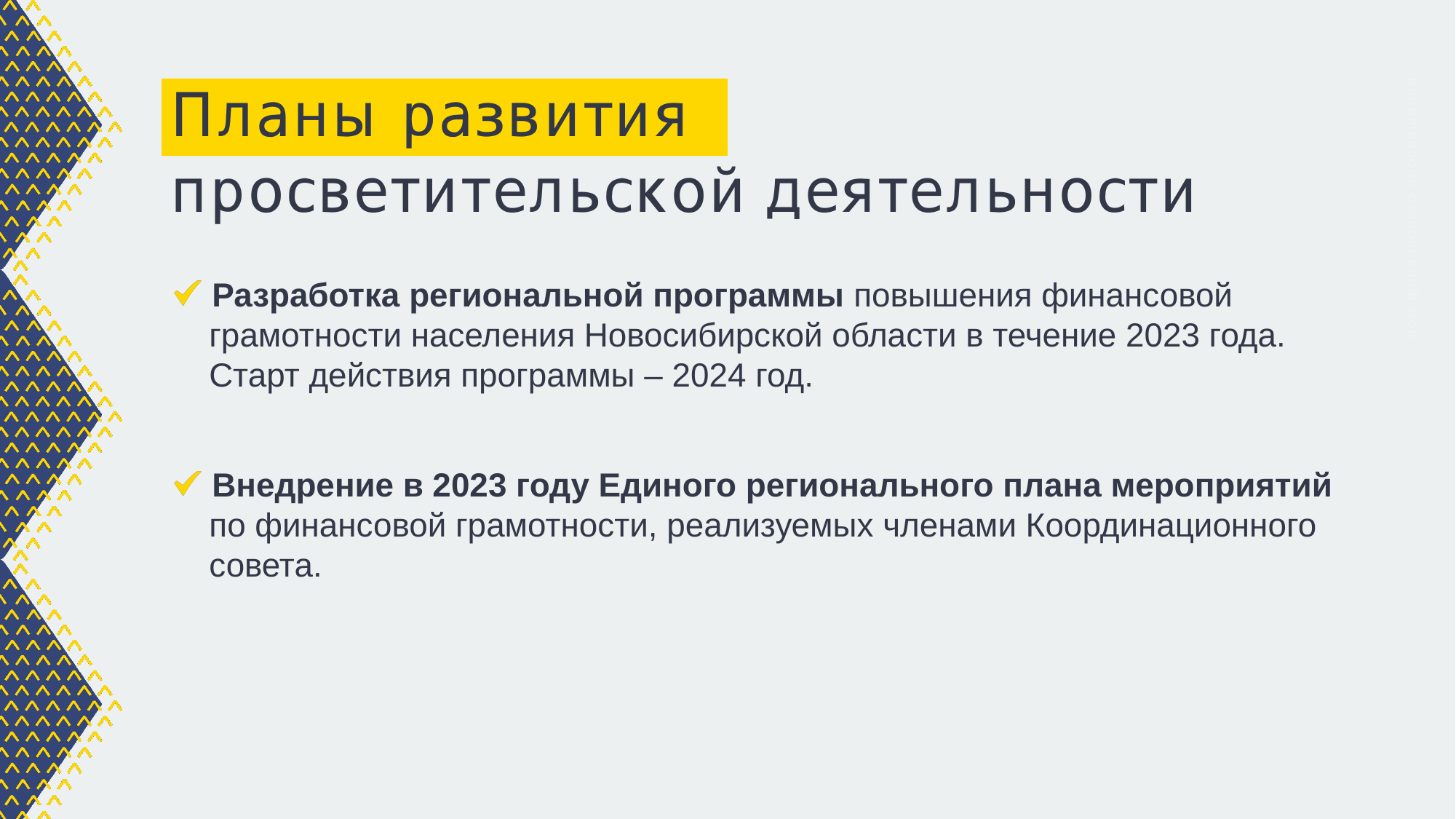

# Планы развития
просветительской деятельности
дом финансового просвещения
 Разработка региональной программы повышения финансовой
 грамотности населения Новосибирской области в течение 2023 года.
 Старт действия программы – 2024 год.

 Внедрение в 2023 году Единого регионального плана мероприятий
 по финансовой грамотности, реализуемых членами Координационного
 совета.